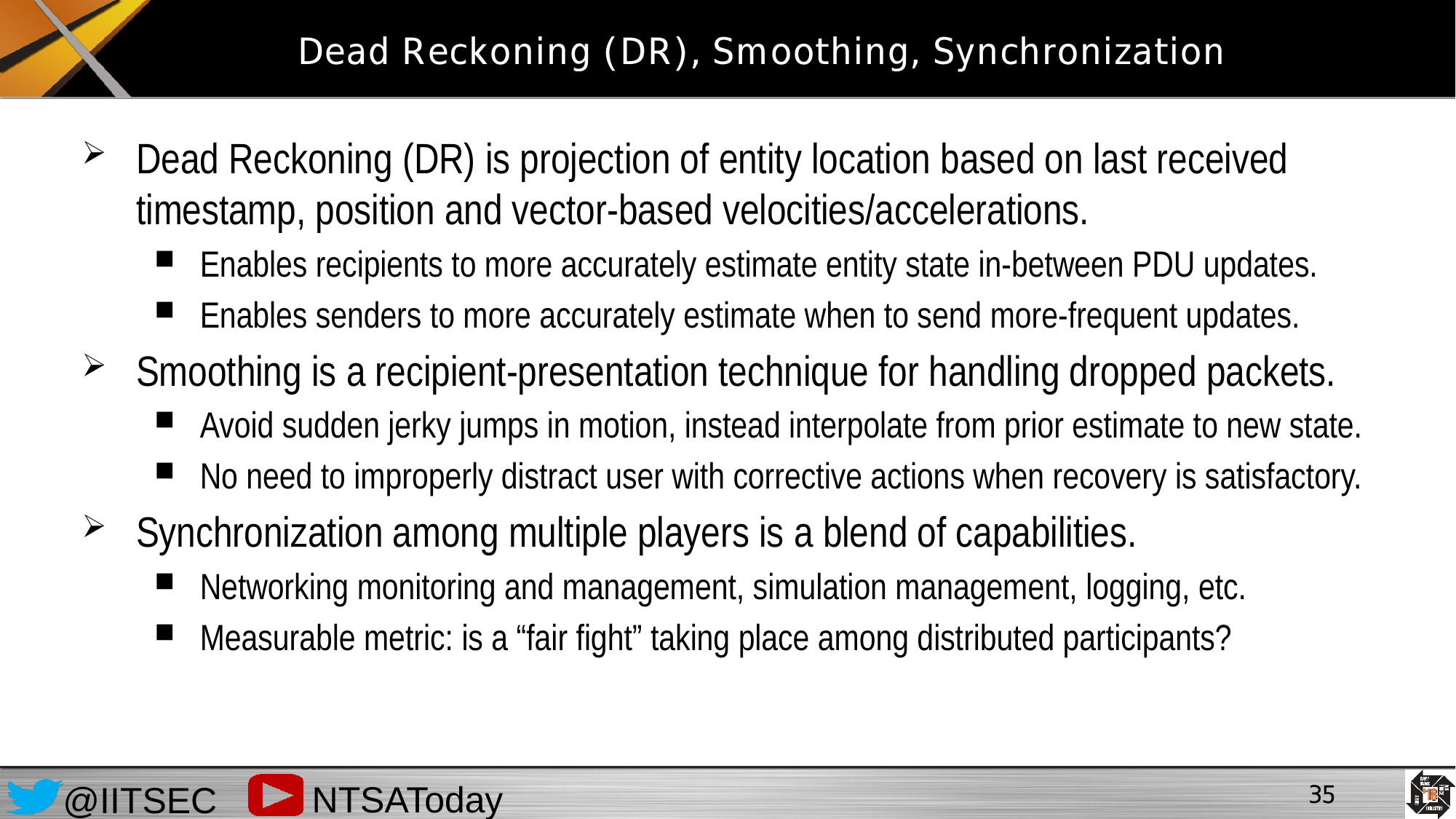

# Dead Reckoning (DR), Smoothing, Synchronization
Dead Reckoning (DR) is projection of entity location based on last received timestamp, position and vector-based velocities/accelerations.
Enables recipients to more accurately estimate entity state in-between PDU updates.
Enables senders to more accurately estimate when to send more-frequent updates.
Smoothing is a recipient-presentation technique for handling dropped packets.
Avoid sudden jerky jumps in motion, instead interpolate from prior estimate to new state.
No need to improperly distract user with corrective actions when recovery is satisfactory.
Synchronization among multiple players is a blend of capabilities.
Networking monitoring and management, simulation management, logging, etc.
Measurable metric: is a “fair fight” taking place among distributed participants?

35